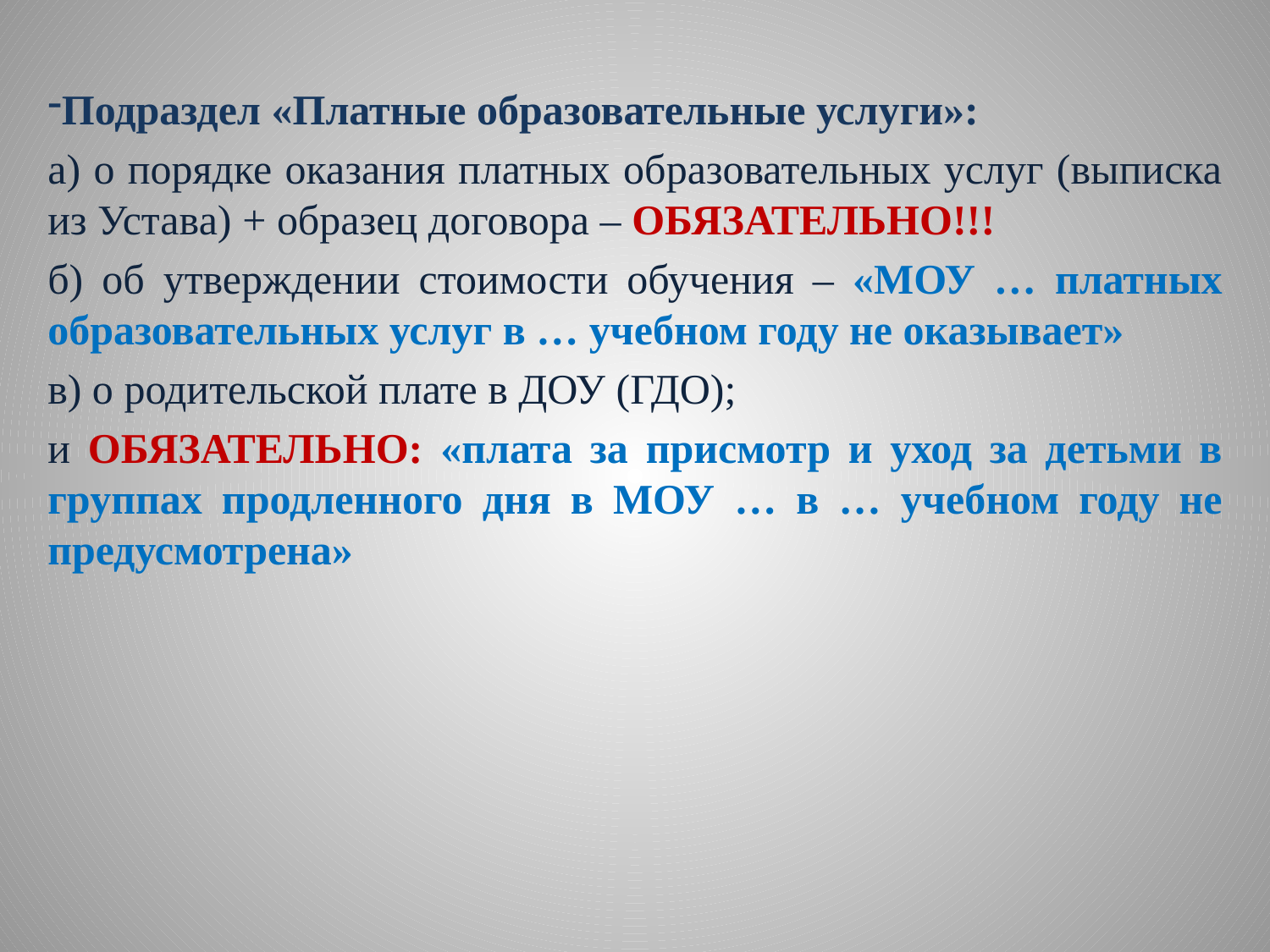

Подраздел «Платные образовательные услуги»:
а) о порядке оказания платных образовательных услуг (выписка из Устава) + образец договора – ОБЯЗАТЕЛЬНО!!!
б) об утверждении стоимости обучения – «МОУ … платных образовательных услуг в … учебном году не оказывает»
в) о родительской плате в ДОУ (ГДО);
и ОБЯЗАТЕЛЬНО: «плата за присмотр и уход за детьми в группах продленного дня в МОУ … в … учебном году не предусмотрена»